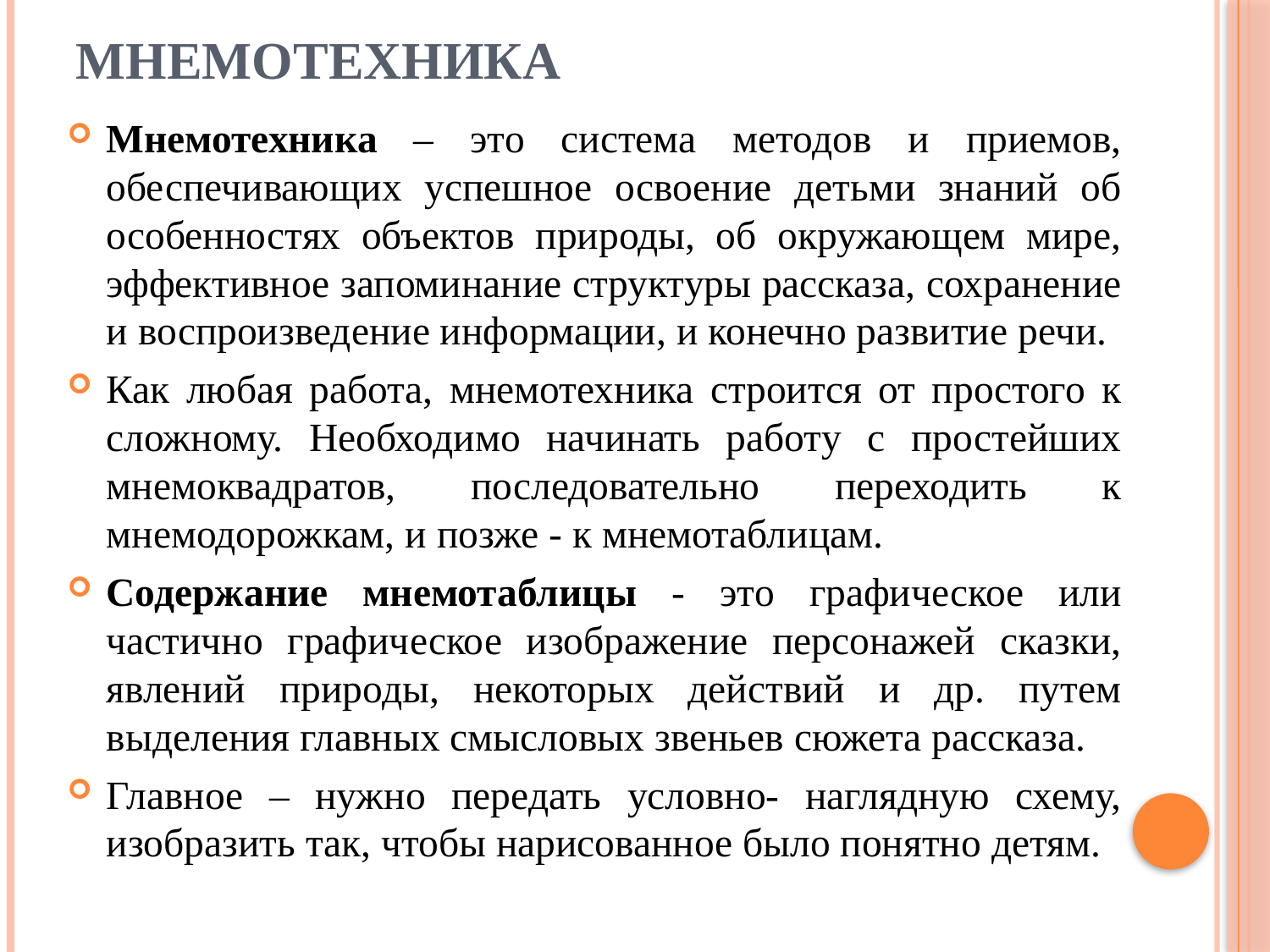

# Мнемотехника
Мнемотехника – это система методов и приемов, обеспечивающих успешное освоение детьми знаний об особенностях объектов природы, об окружающем мире, эффективное запоминание структуры рассказа, сохранение и воспроизведение информации, и конечно развитие речи.
Как любая работа, мнемотехника строится от простого к сложному. Необходимо начинать работу с простейших мнемоквадратов, последовательно переходить к мнемодорожкам, и позже - к мнемотаблицам.
Содержание мнемотаблицы - это графическое или частично графическое изображение персонажей сказки, явлений природы, некоторых действий и др. путем выделения главных смысловых звеньев сюжета рассказа.
Главное – нужно передать условно- наглядную схему, изобразить так, чтобы нарисованное было понятно детям.